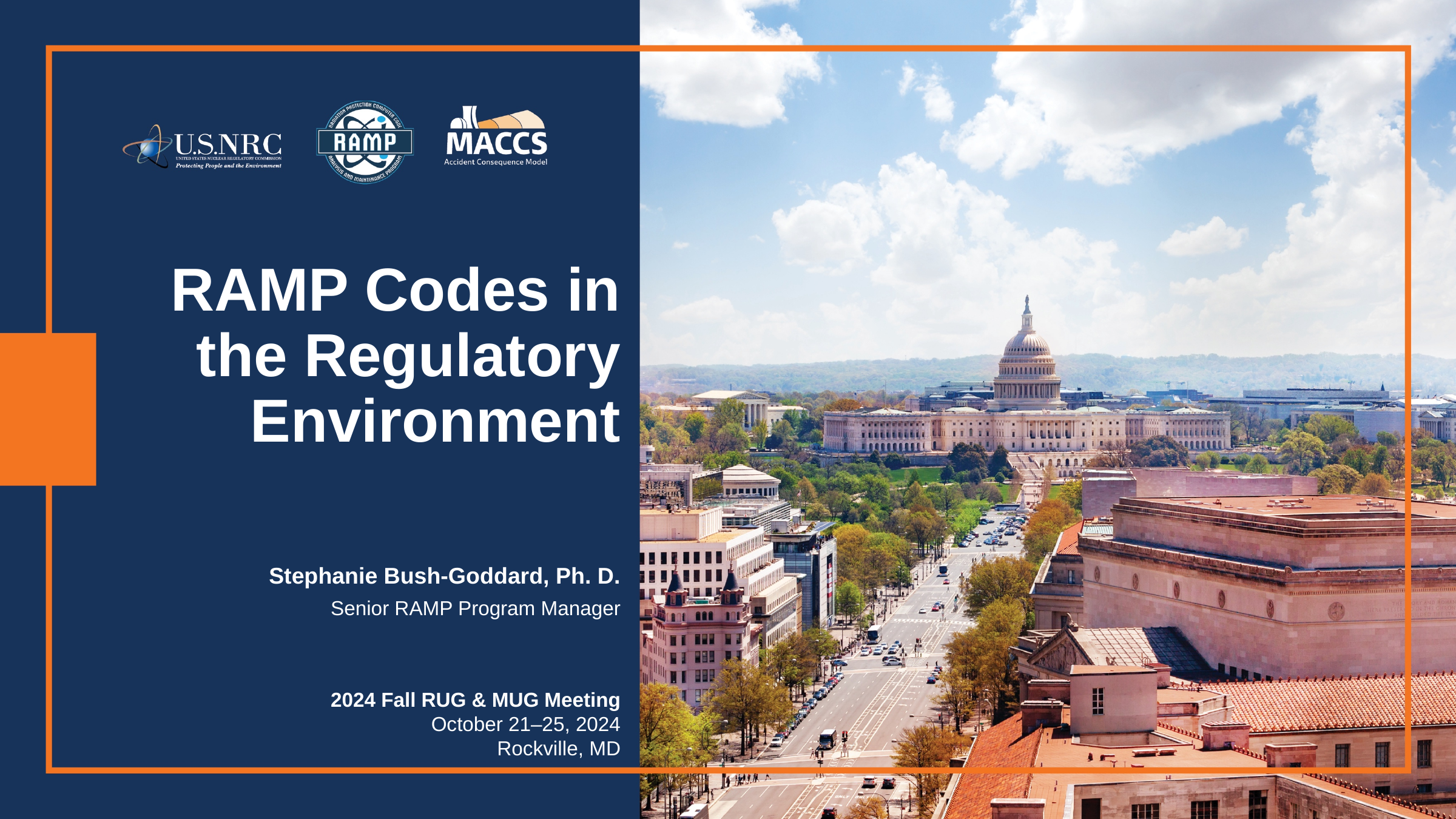

# RAMP Codes in the Regulatory Environment
Stephanie Bush-Goddard, Ph. D.
Senior RAMP Program Manager
2024 Fall RUG & MUG Meeting
October 21–25, 2024
Rockville, MD